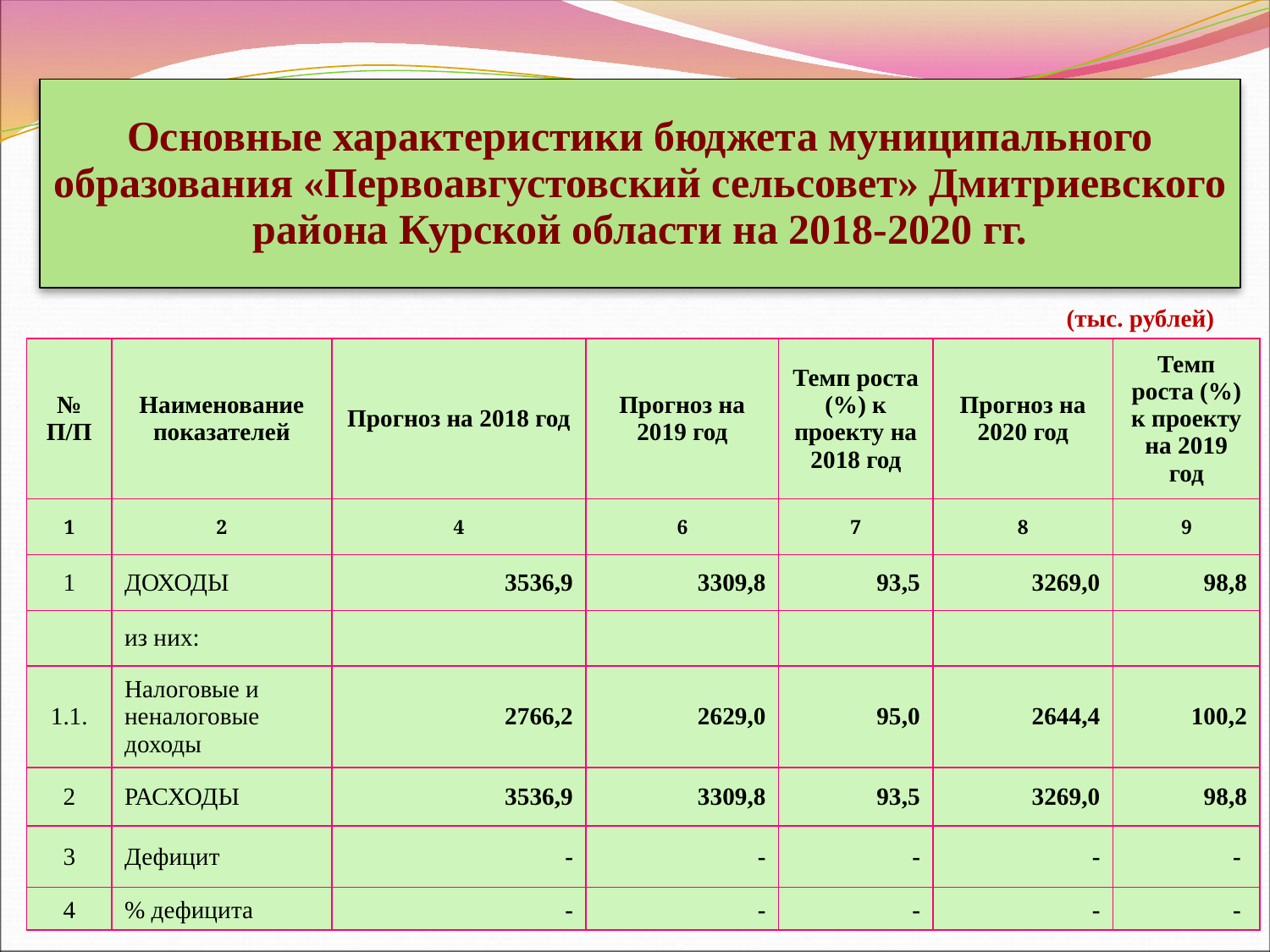

Основные характеристики бюджета муниципального образования «Первоавгустовский сельсовет» Дмитриевского района Курской области на 2018-2020 гг.
(тыс. рублей)
| № П/П | Наименование показателей | Прогноз на 2018 год | Прогноз на 2019 год | Темп роста (%) к проекту на 2018 год | Прогноз на 2020 год | Темп роста (%) к проекту на 2019 год |
| --- | --- | --- | --- | --- | --- | --- |
| 1 | 2 | 4 | 6 | 7 | 8 | 9 |
| 1 | ДОХОДЫ | 3536,9 | 3309,8 | 93,5 | 3269,0 | 98,8 |
|  | из них: |  |  |  |  |  |
| 1.1. | Налоговые и неналоговые доходы | 2766,2 | 2629,0 | 95,0 | 2644,4 | 100,2 |
| 2 | РАСХОДЫ | 3536,9 | 3309,8 | 93,5 | 3269,0 | 98,8 |
| 3 | Дефицит | - | - | - | - | - |
| 4 | % дефицита | - | - | - | - | - |